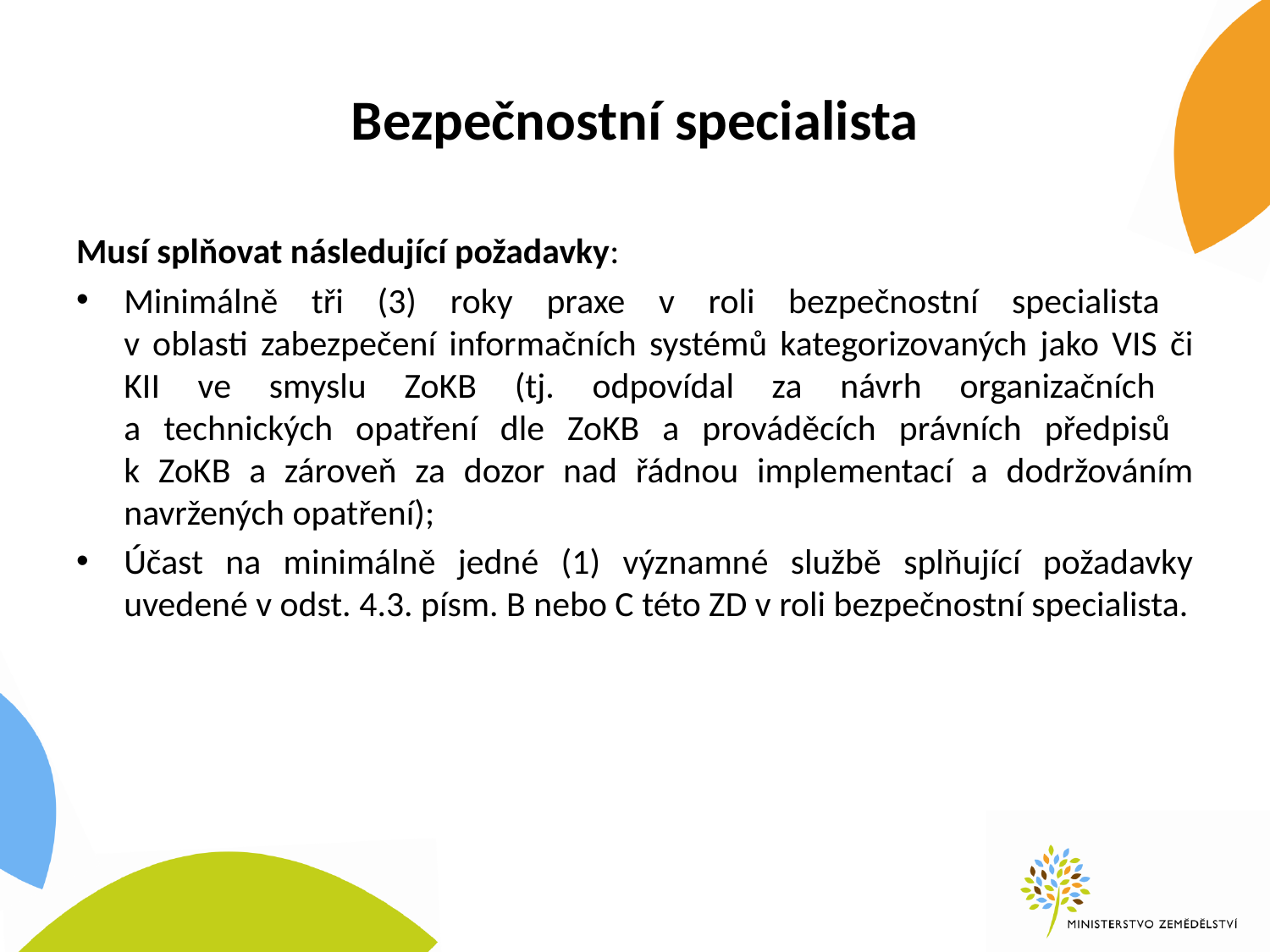

# Bezpečnostní specialista
Musí splňovat následující požadavky:
Minimálně tři (3) roky praxe v roli bezpečnostní specialista
v oblasti zabezpečení informačních systémů kategorizovaných jako VIS či KII ve smyslu ZoKB (tj. odpovídal za návrh organizačních
a technických opatření dle ZoKB a prováděcích právních předpisů
k ZoKB a zároveň za dozor nad řádnou implementací a dodržováním navržených opatření);
Účast na minimálně jedné (1) významné službě splňující požadavky uvedené v odst. 4.3. písm. B nebo C této ZD v roli bezpečnostní specialista.